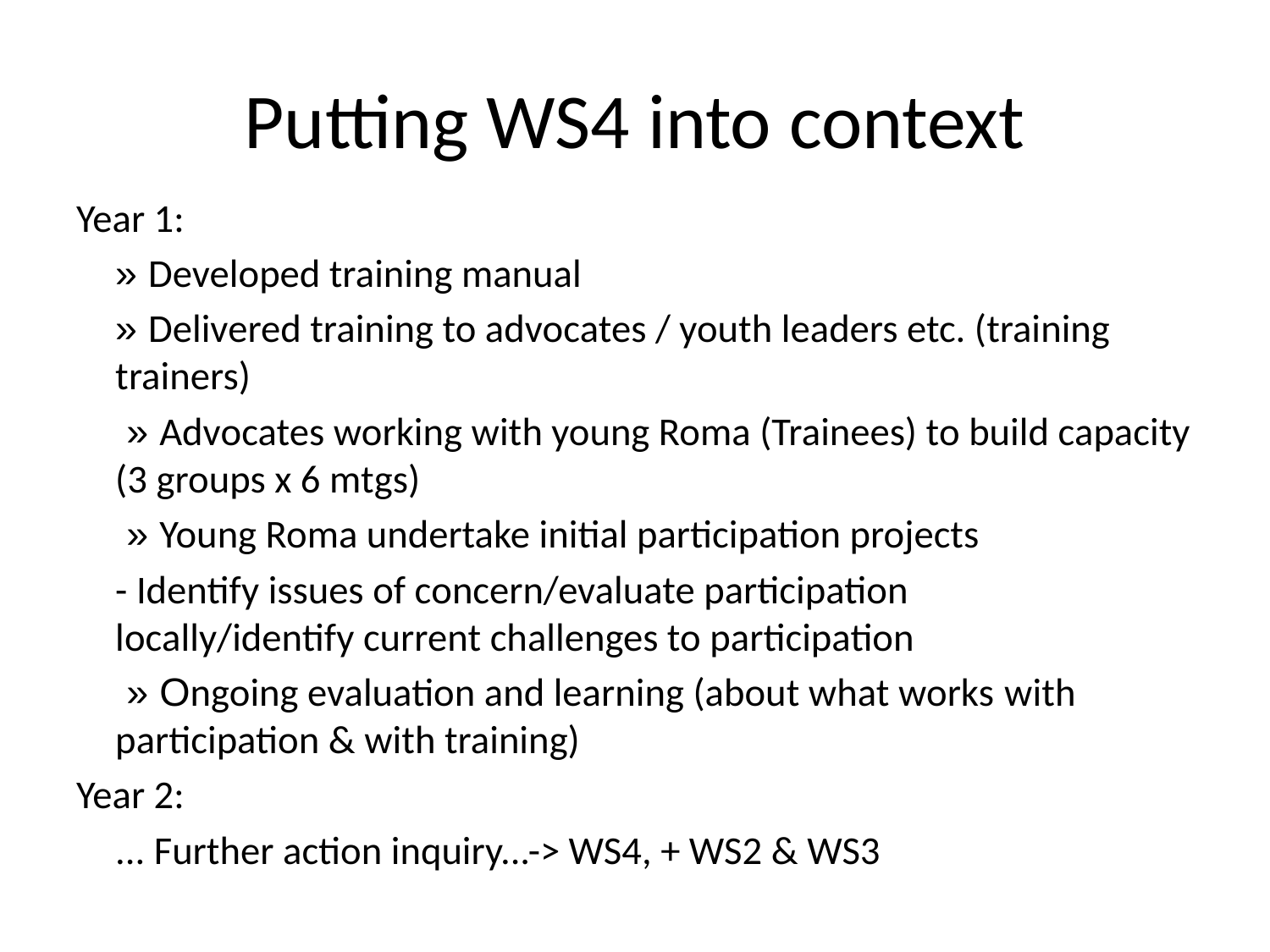

# Putting WS4 into context
Year 1:
	» Developed training manual
	» Delivered training to advocates / youth leaders etc. (training trainers)
	 » Advocates working with young Roma (Trainees) to build capacity (3 groups x 6 mtgs)
	 » Young Roma undertake initial participation projects
		- Identify issues of concern/evaluate participation 	locally/identify current challenges to participation
	 » Ongoing evaluation and learning (about what works 	with participation & with training)
Year 2:
	... Further action inquiry...-> WS4, + WS2 & WS3